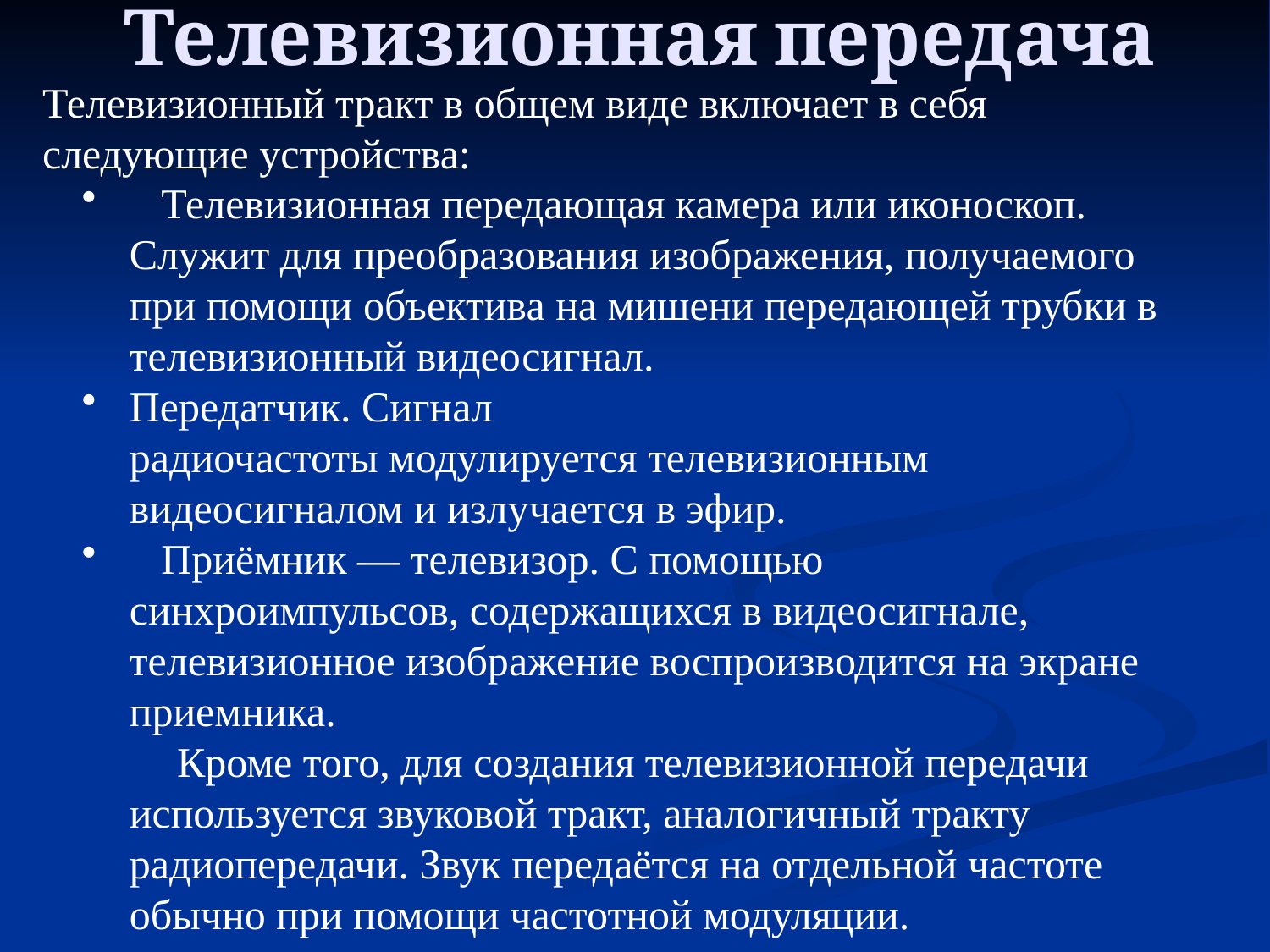

# Телевизионная передача
Телевизионный тракт в общем виде включает в себя следующие устройства:
   Телевизионная передающая камера или иконоскоп. Служит для преобразования изображения, получаемого при помощи объектива на мишени передающей трубки в телевизионный видеосигнал.
Передатчик. Сигнал радиочастоты модулируется телевизионным видеосигналом и излучается в эфир.
   Приёмник — телевизор. С помощью синхроимпульсов, содержащихся в видеосигнале, телевизионное изображение воспроизводится на экране приемника.
         Кроме того, для создания телевизионной передачи используется звуковой тракт, аналогичный тракту радиопередачи. Звук передаётся на отдельной частоте обычно при помощи частотной модуляции.